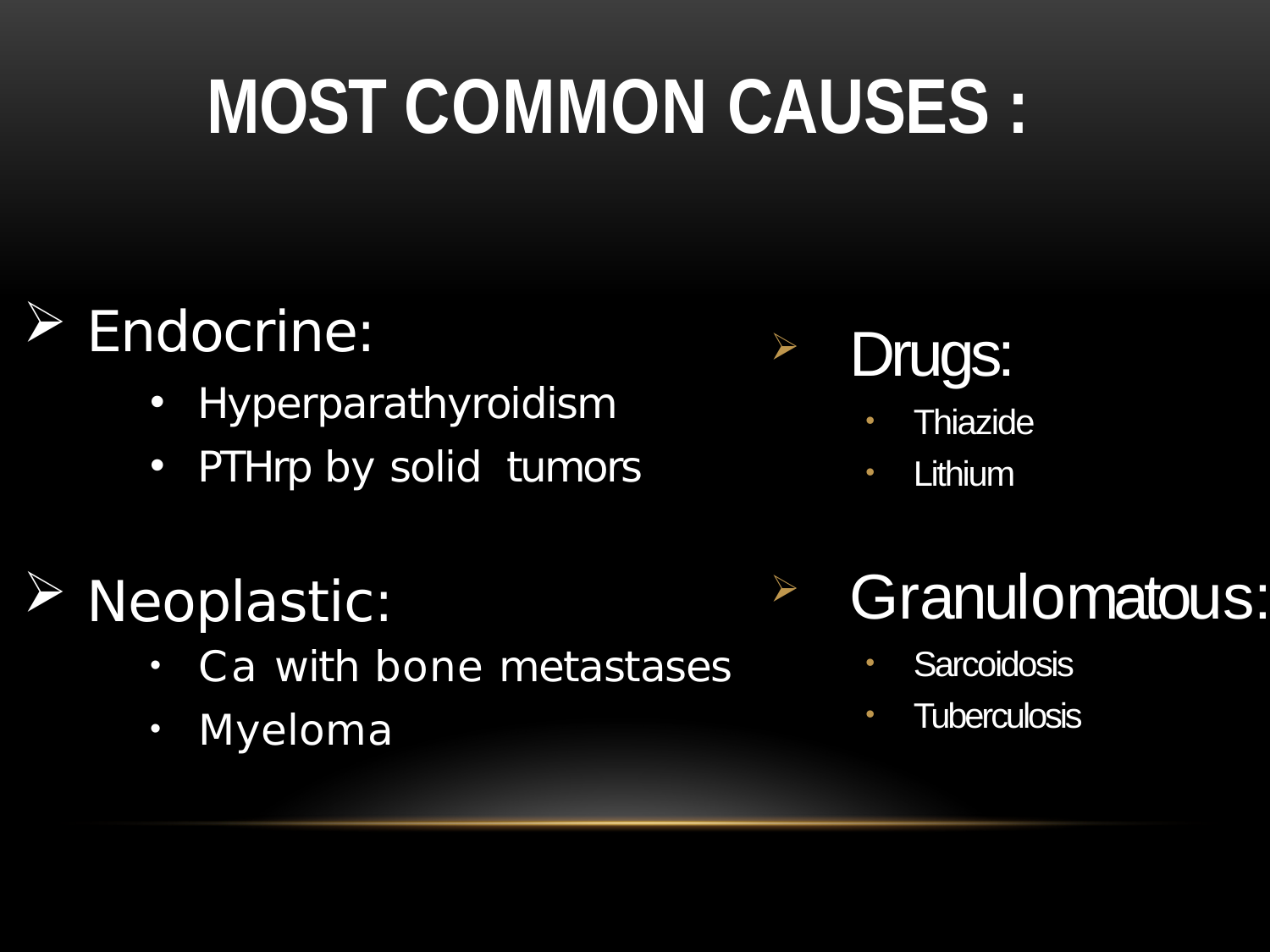

# Most Common Causes :
Endocrine:
Hyperparathyroidism
PTHrp by solid  tumors

Neoplastic:
 Ca with bone metastases
 Myeloma
Drugs:
Thiazide
Lithium

Granulomatous:
Sarcoidosis
Tuberculosis